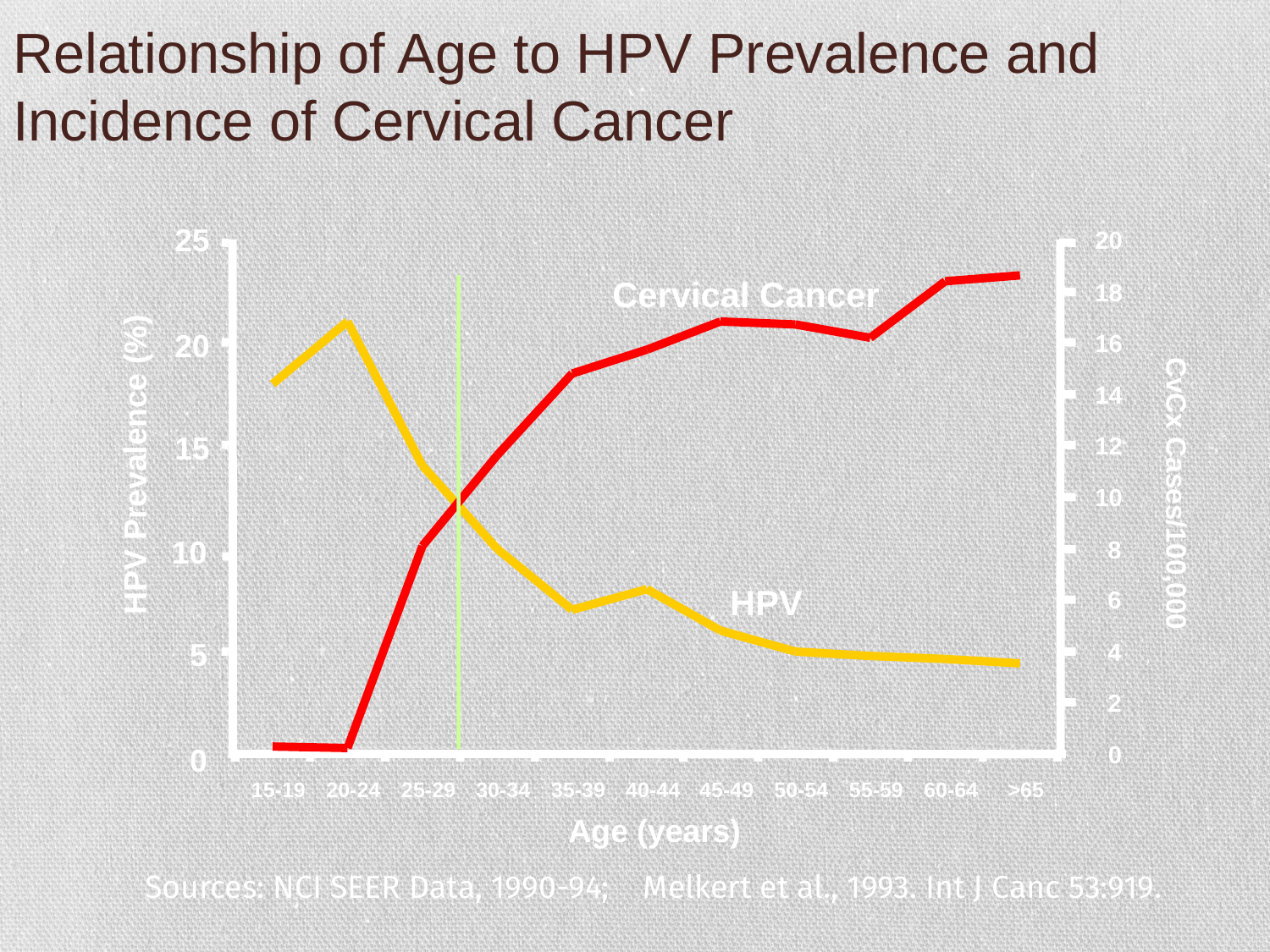

Relationship of Age to HPV Prevalence and Incidence of Cervical Cancer
0
25
20

Cervical Cancer

18

20

16

14

15
12
HPV Prevalence (%)

CvCx Cases/100,000
10

10
8

HPV
6

5
4

2

0
0

15-19
20-24
25-29
30-34
35-39
40-44
45-49
50-54
55-59
60-64
>65
Age (years)
Sources: NCI SEER Data, 1990-94;    Melkert et al., 1993. Int J Canc 53:919.